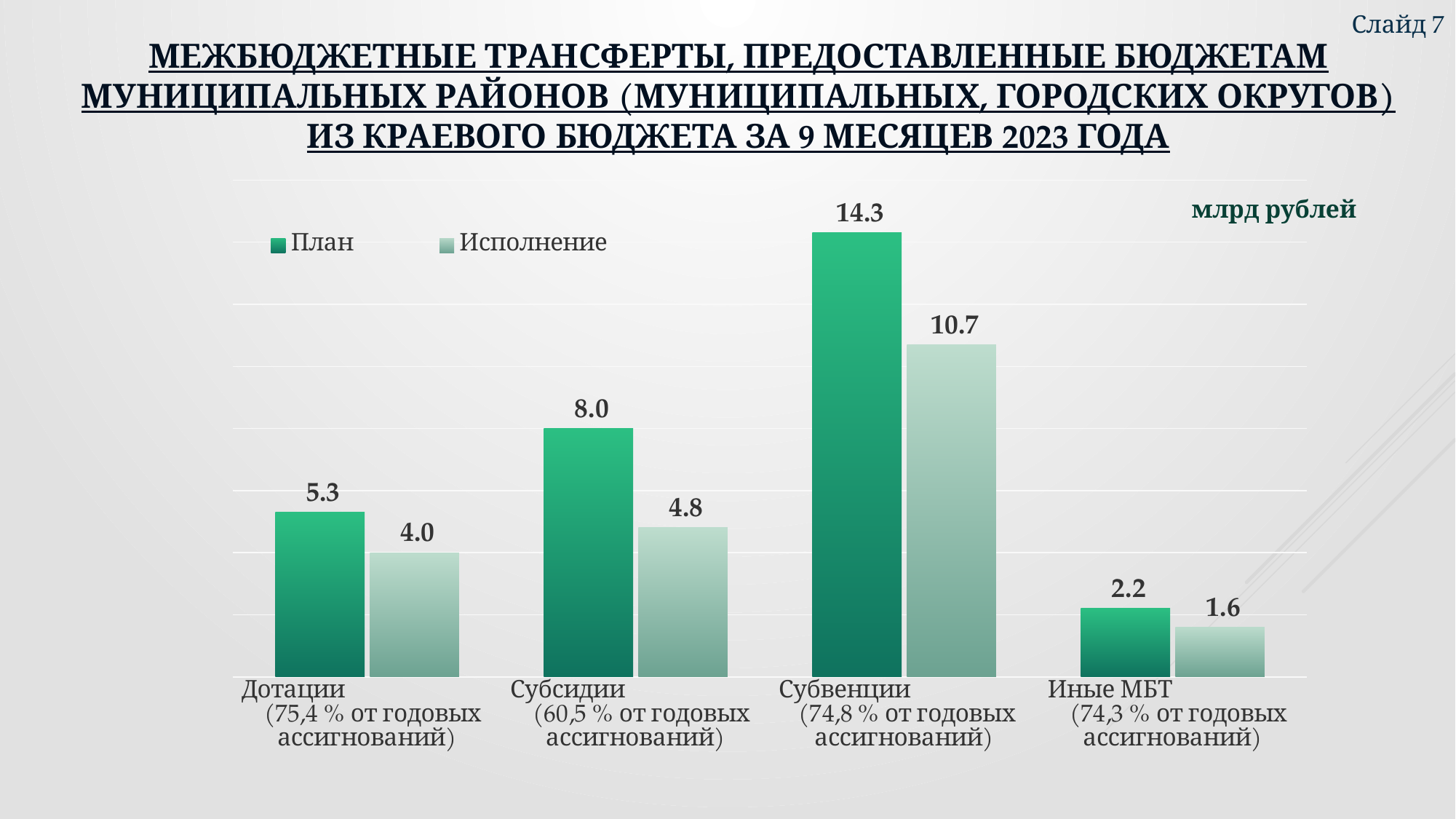

Слайд 7
# Межбюджетные трансферты, предоставленные бюджетам муниципальных районов (муниципальных, городских округов) из краевого бюджета за 9 месяцев 2023 года

### Chart

| Category | План | Исполнение |
|---|---|---|
| Дотации                             (75,4 % от годовых ассигнований) | 5.3 | 4.0 |
| Субсидии                           (60,5 % от годовых ассигнований) | 8.0 | 4.8 |
| Субвенции                       (74,8 % от годовых ассигнований) | 14.3 | 10.7 |
| Иные МБТ                         (74,3 % от годовых ассигнований) | 2.2 | 1.6 |
млрд рублей